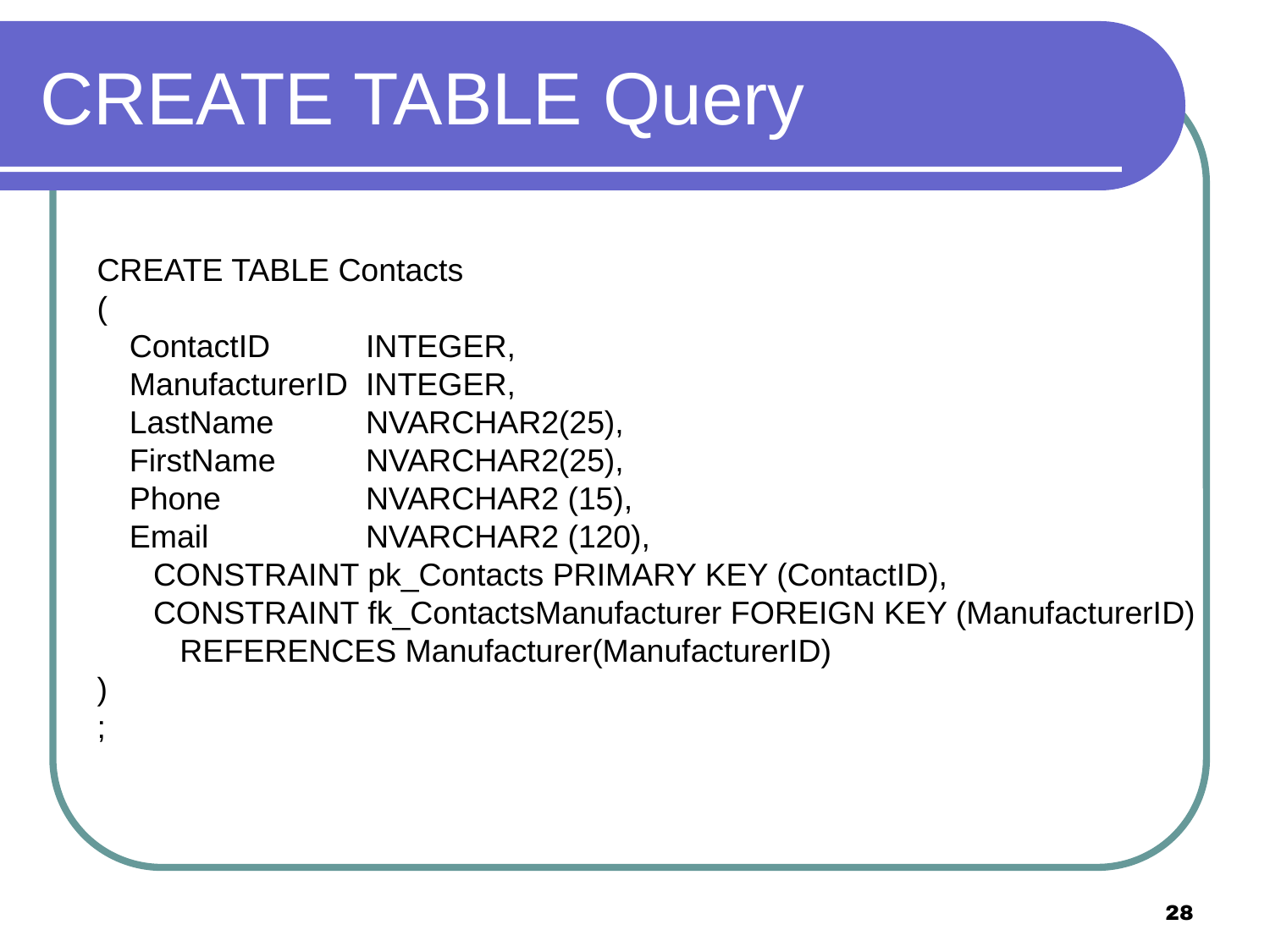

# CREATE TABLE Query
CREATE TABLE Contacts
(
	ContactID	INTEGER,
	ManufacturerID	INTEGER,
	LastName	NVARCHAR2(25),
	FirstName	NVARCHAR2(25),
	Phone	NVARCHAR2 (15),
	Email	NVARCHAR2 (120),
		CONSTRAINT pk_Contacts PRIMARY KEY (ContactID),
		CONSTRAINT fk_ContactsManufacturer FOREIGN KEY (ManufacturerID)
		   REFERENCES Manufacturer(ManufacturerID)
)
;
28